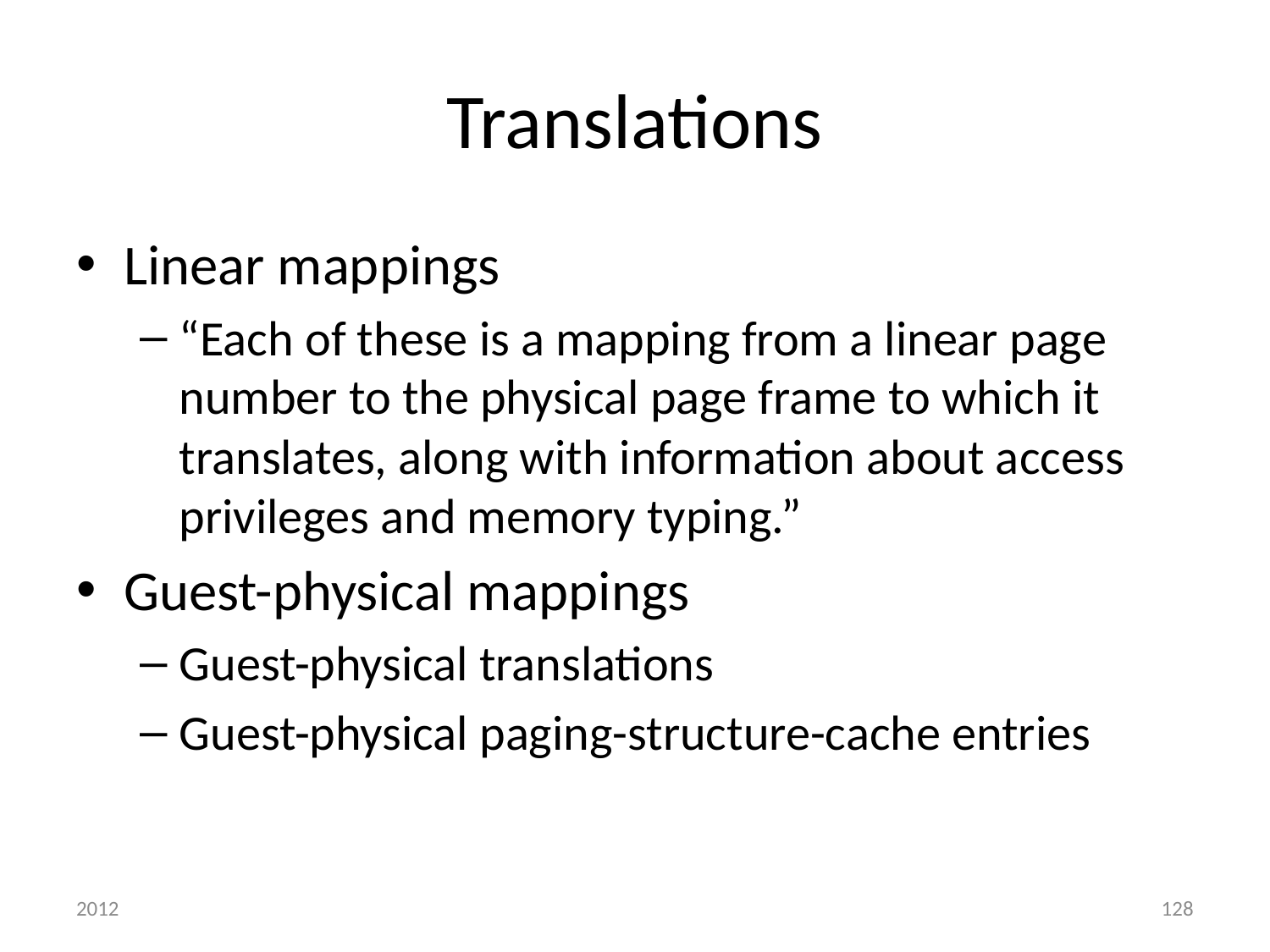

# Translations
Linear mappings
“Each of these is a mapping from a linear page number to the physical page frame to which it translates, along with information about access privileges and memory typing.”
Guest-physical mappings
Guest-physical translations
Guest-physical paging-structure-cache entries
2012

128